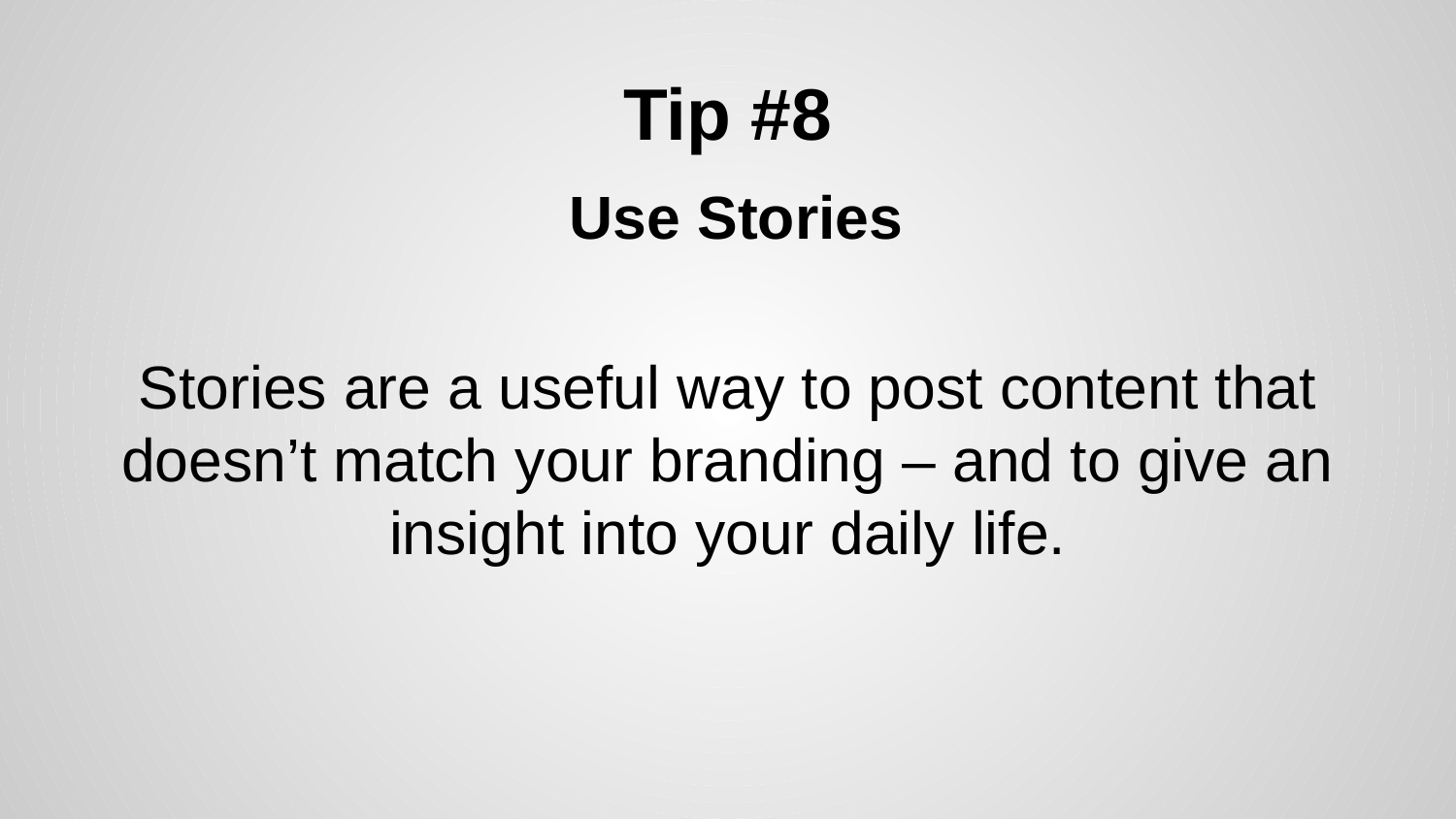

# Tip #8

 Use Stories

Stories are a useful way to post content that doesn’t match your branding – and to give an insight into your daily life.